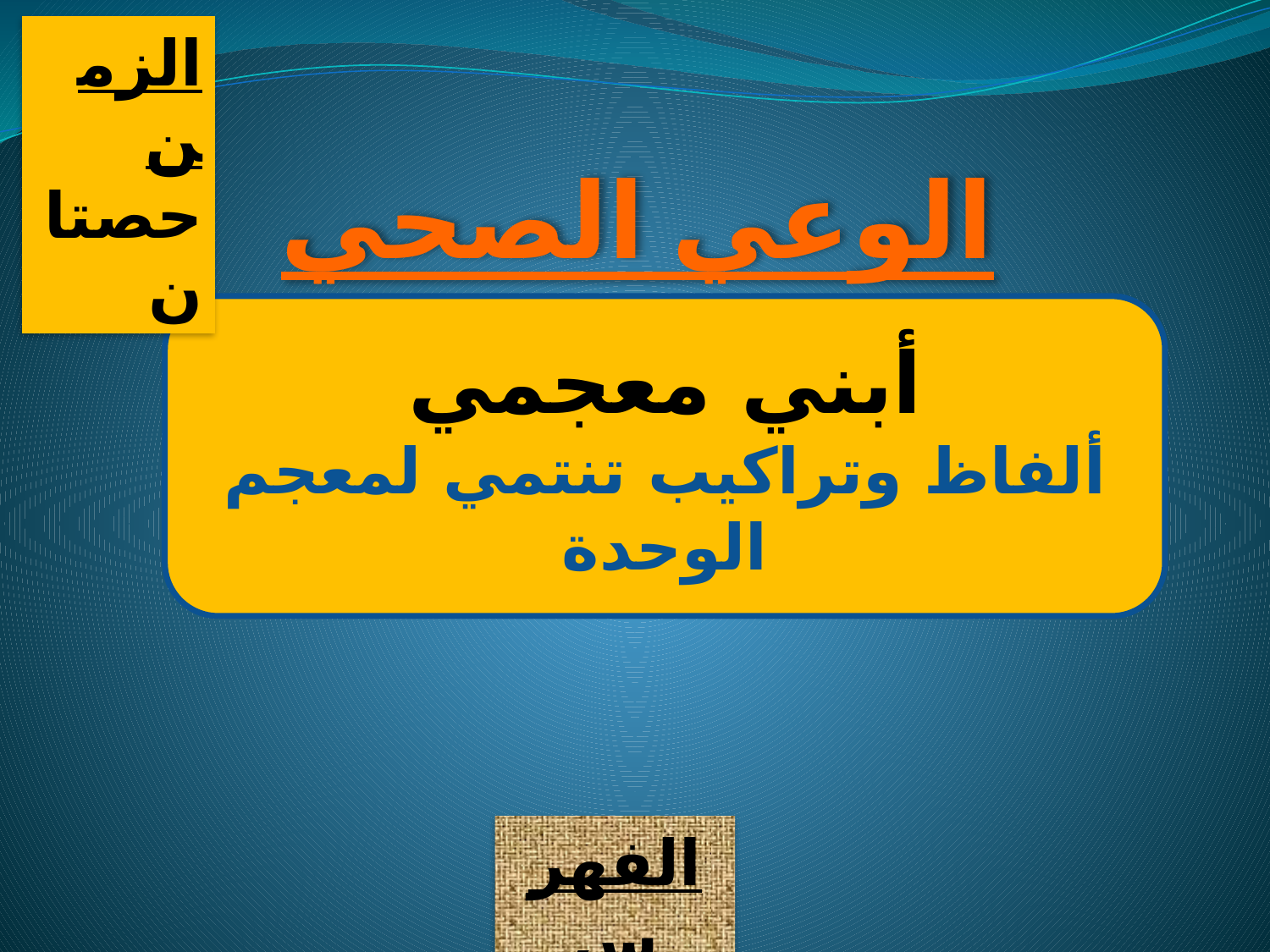

الزمن
حصتان
الوعي الصحي
أبني معجمي
ألفاظ وتراكيب تنتمي لمعجم الوحدة
الفهرس